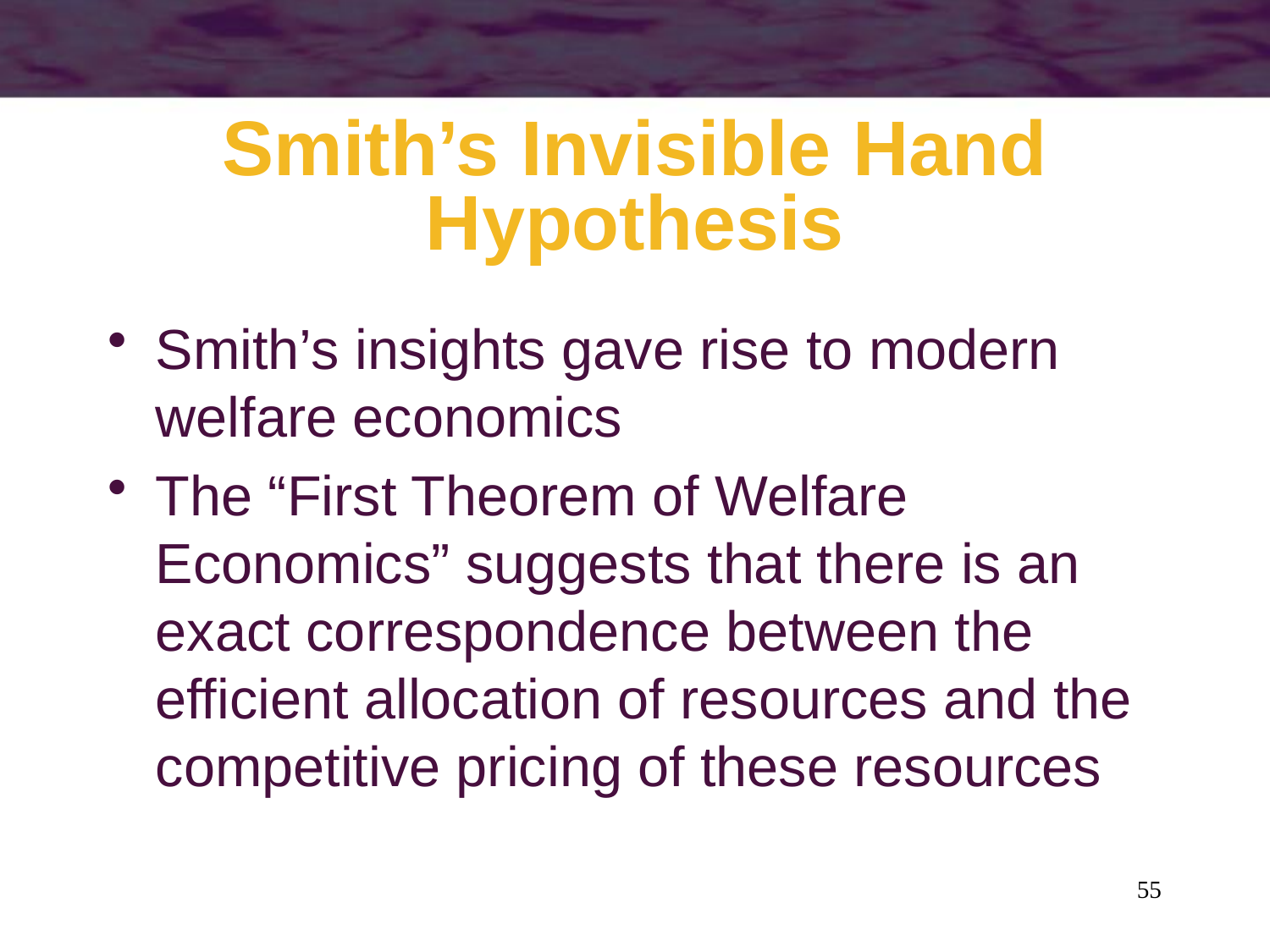

# Smith’s Invisible Hand Hypothesis
Smith’s insights gave rise to modern welfare economics
The “First Theorem of Welfare Economics” suggests that there is an exact correspondence between the efficient allocation of resources and the competitive pricing of these resources
55